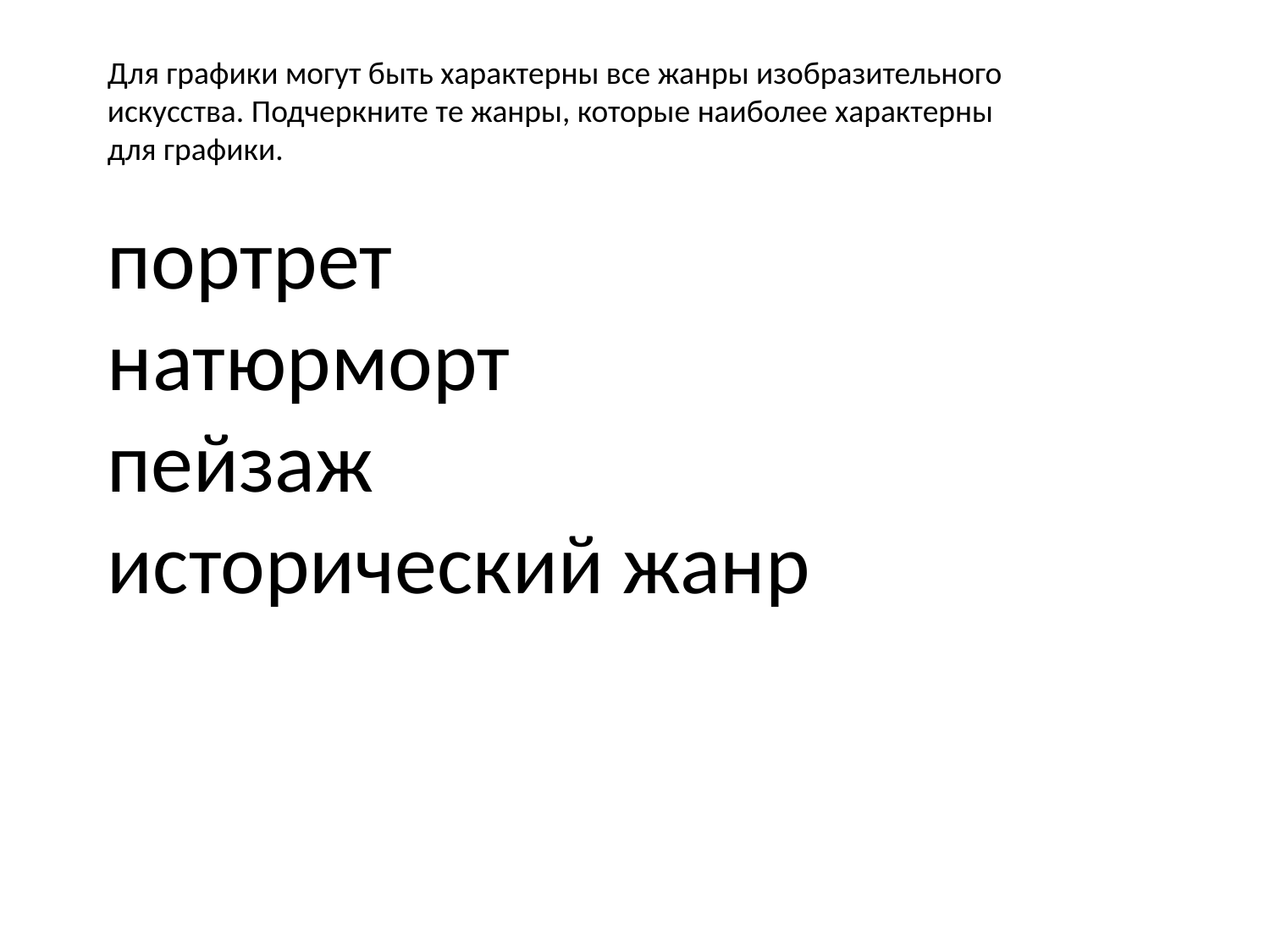

Для графики могут быть характерны все жанры изобразительного искусства. Подчеркните те жанры, которые наиболее характерны для графики.

портрет
натюрморт
пейзаж
исторический жанр